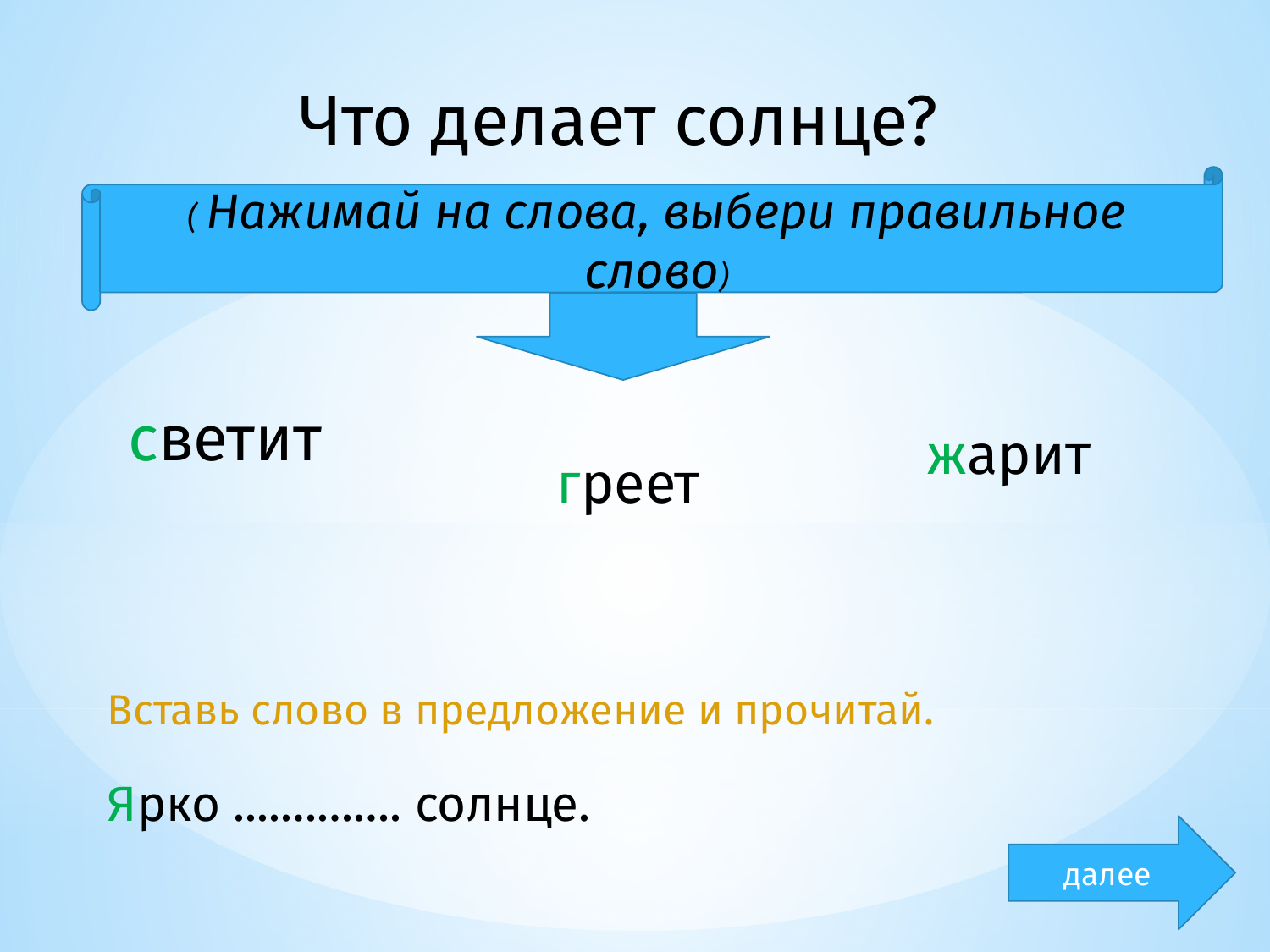

Что делает солнце?
( Нажимай на слова, выбери правильное слово)

светит
жарит

греет
Вставь слово в предложение и прочитай.
Ярко ....………. солнце.
далее